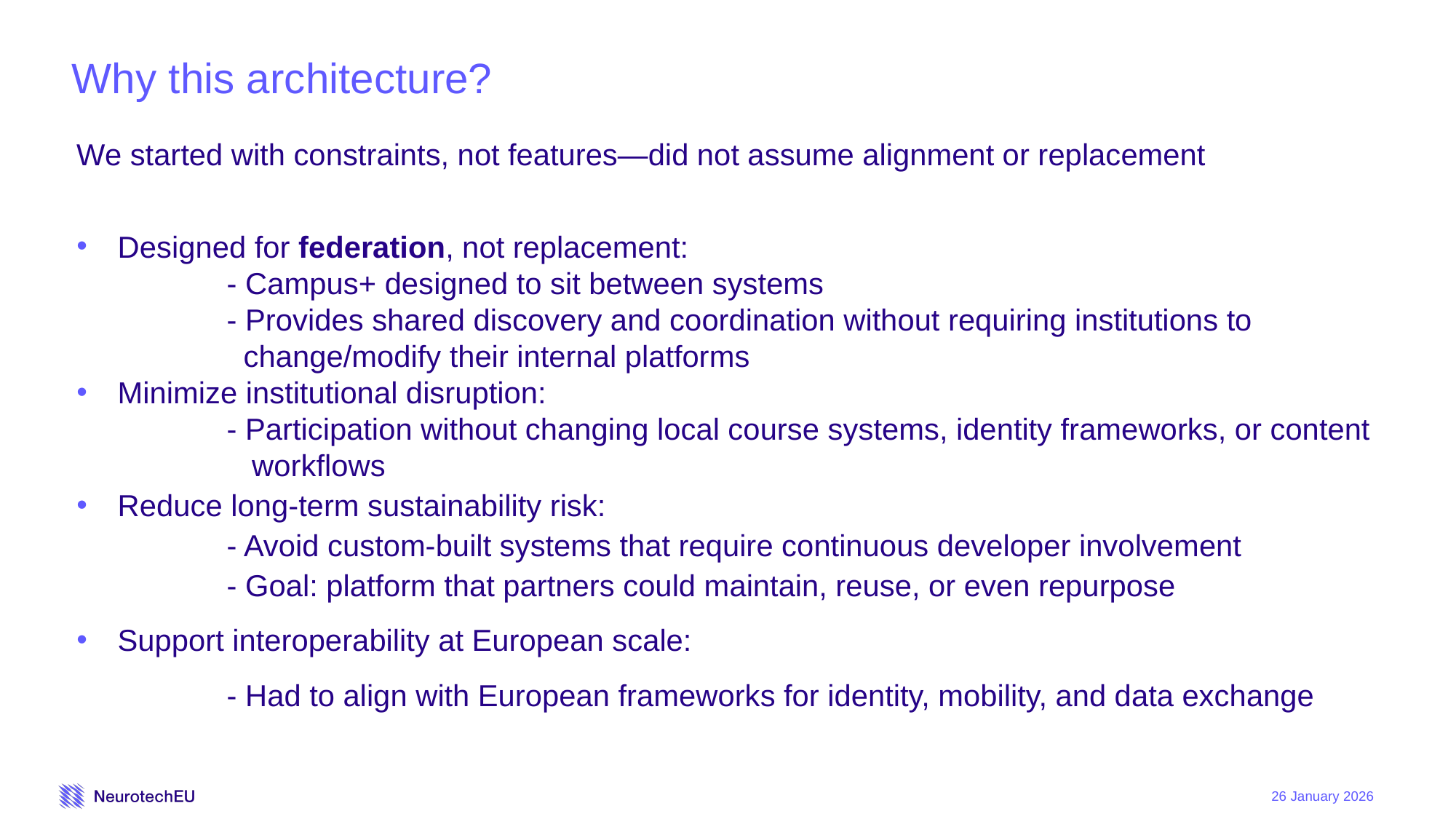

# Why this architecture?
We started with constraints, not features—did not assume alignment or replacement
Designed for federation, not replacement:
	- Campus+ designed to sit between systems
	- Provides shared discovery and coordination without requiring institutions to 		  change/modify their internal platforms
Minimize institutional disruption:
	- Participation without changing local course systems, identity frameworks, or content 	   workflows
Reduce long-term sustainability risk:
 	- Avoid custom-built systems that require continuous developer involvement
	- Goal: platform that partners could maintain, reuse, or even repurpose
Support interoperability at European scale:
	- Had to align with European frameworks for identity, mobility, and data exchange
26 January 2026